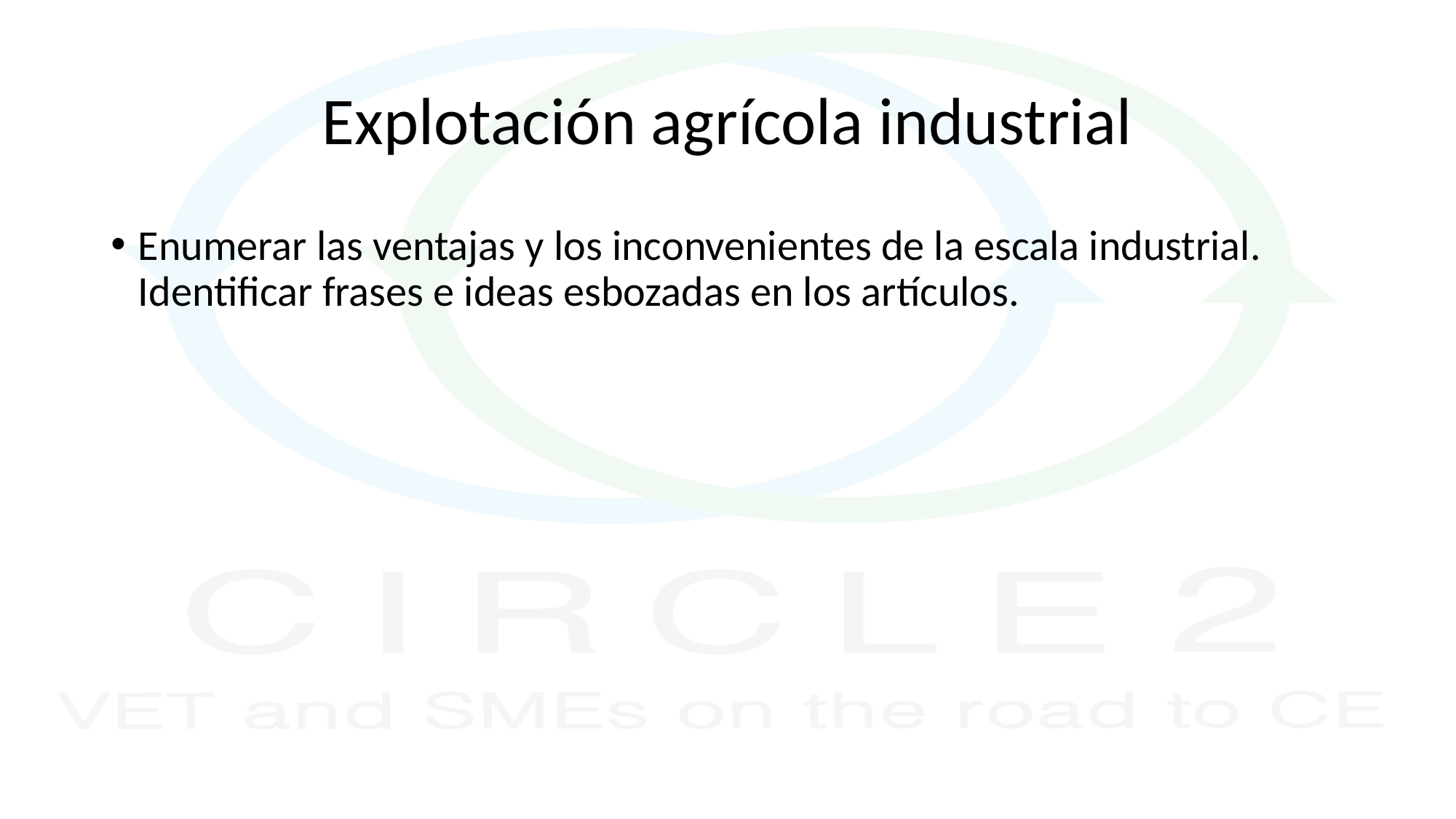

# Explotación agrícola industrial
Enumerar las ventajas y los inconvenientes de la escala industrial. Identificar frases e ideas esbozadas en los artículos.